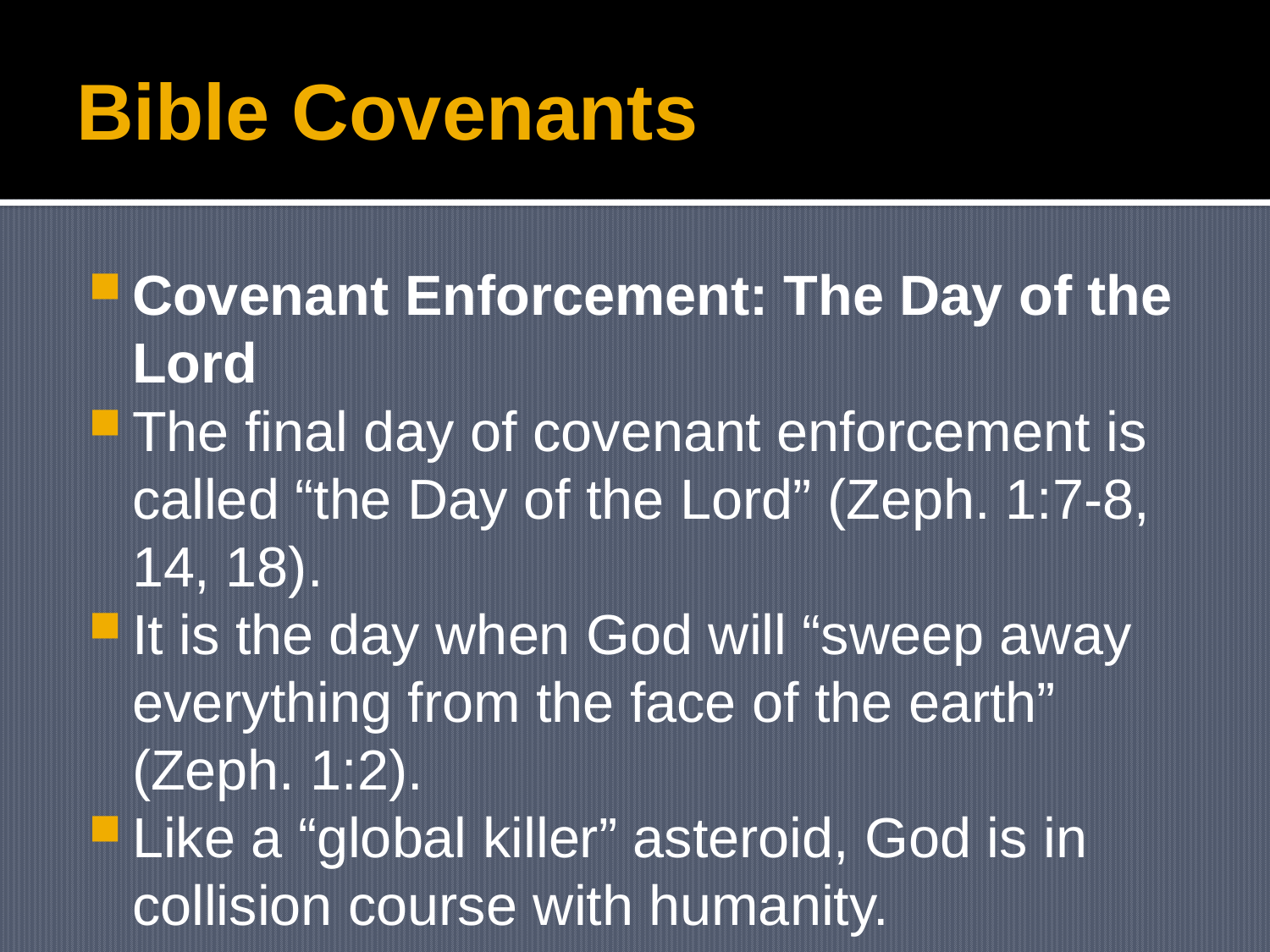

# Bible Covenants
Covenant Enforcement: The Day of the Lord
The final day of covenant enforcement is called “the Day of the Lord” (Zeph. 1:7-8, 14, 18).
It is the day when God will “sweep away everything from the face of the earth” (Zeph. 1:2).
Like a “global killer” asteroid, God is in collision course with humanity.